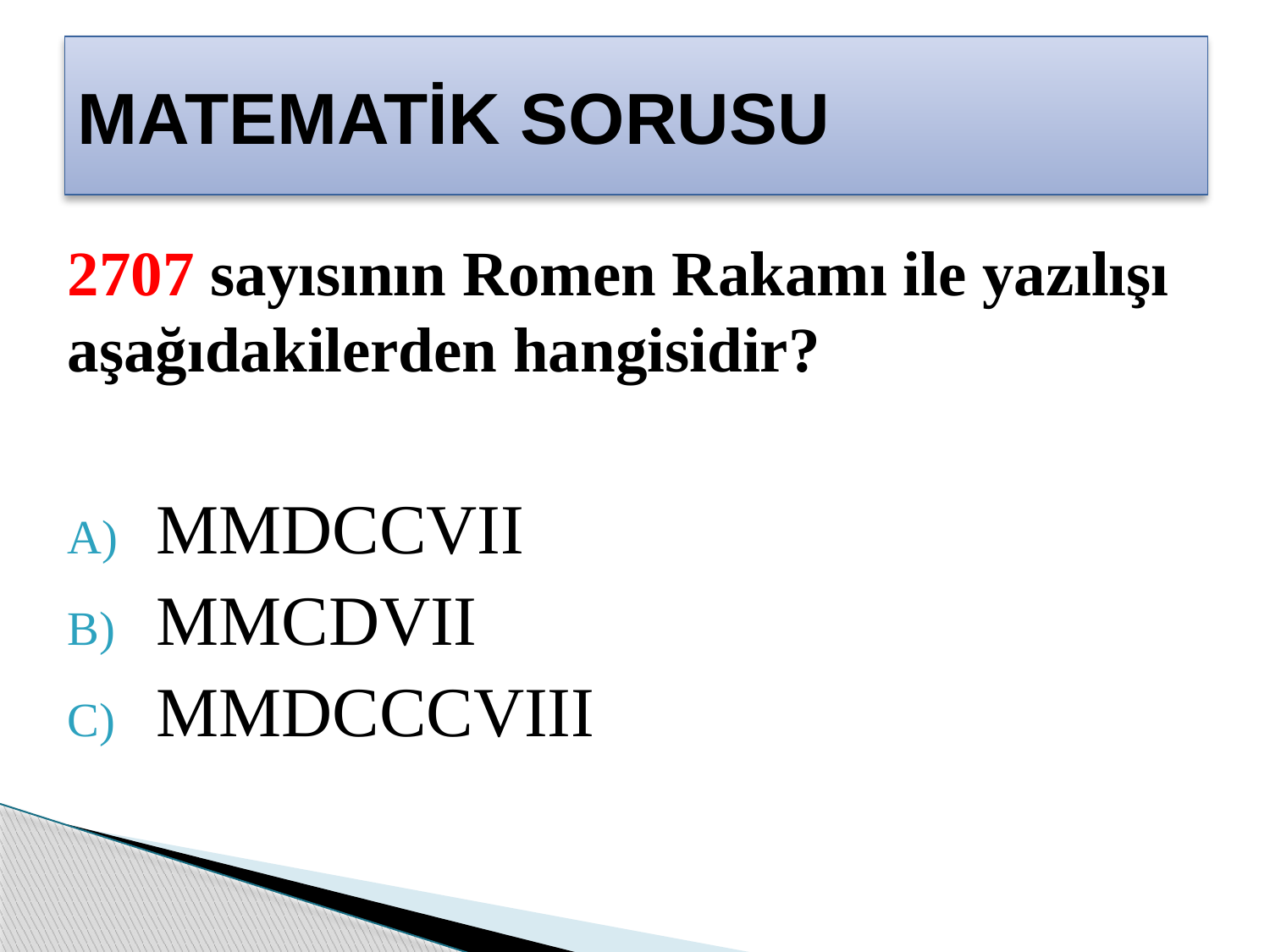

# MATEMATİK SORUSU
2707 sayısının Romen Rakamı ile yazılışı aşağıdakilerden hangisidir?

 MMDCCVII
 MMCDVII
 MMDCCCVIII